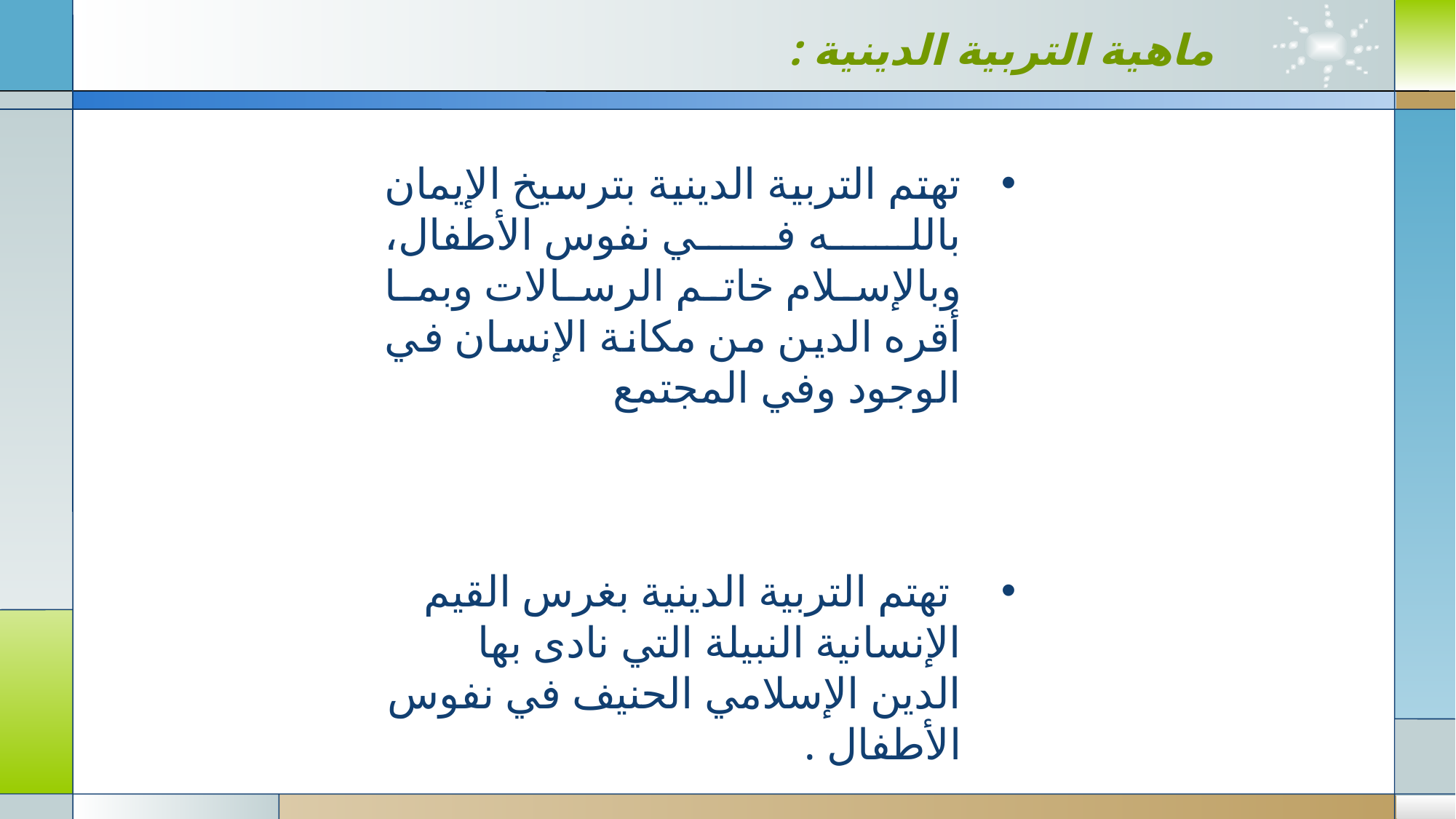

# ماهية التربية الدينية :
تهتم التربية الدينية بترسيخ الإيمان بالله في نفوس الأطفال، وبالإسلام خاتم الرسالات وبما أقره الدين من مكانة الإنسان في الوجود وفي المجتمع

 تهتم التربية الدينية بغرس القيم الإنسانية النبيلة التي نادى بها الدين الإسلامي الحنيف في نفوس الأطفال .